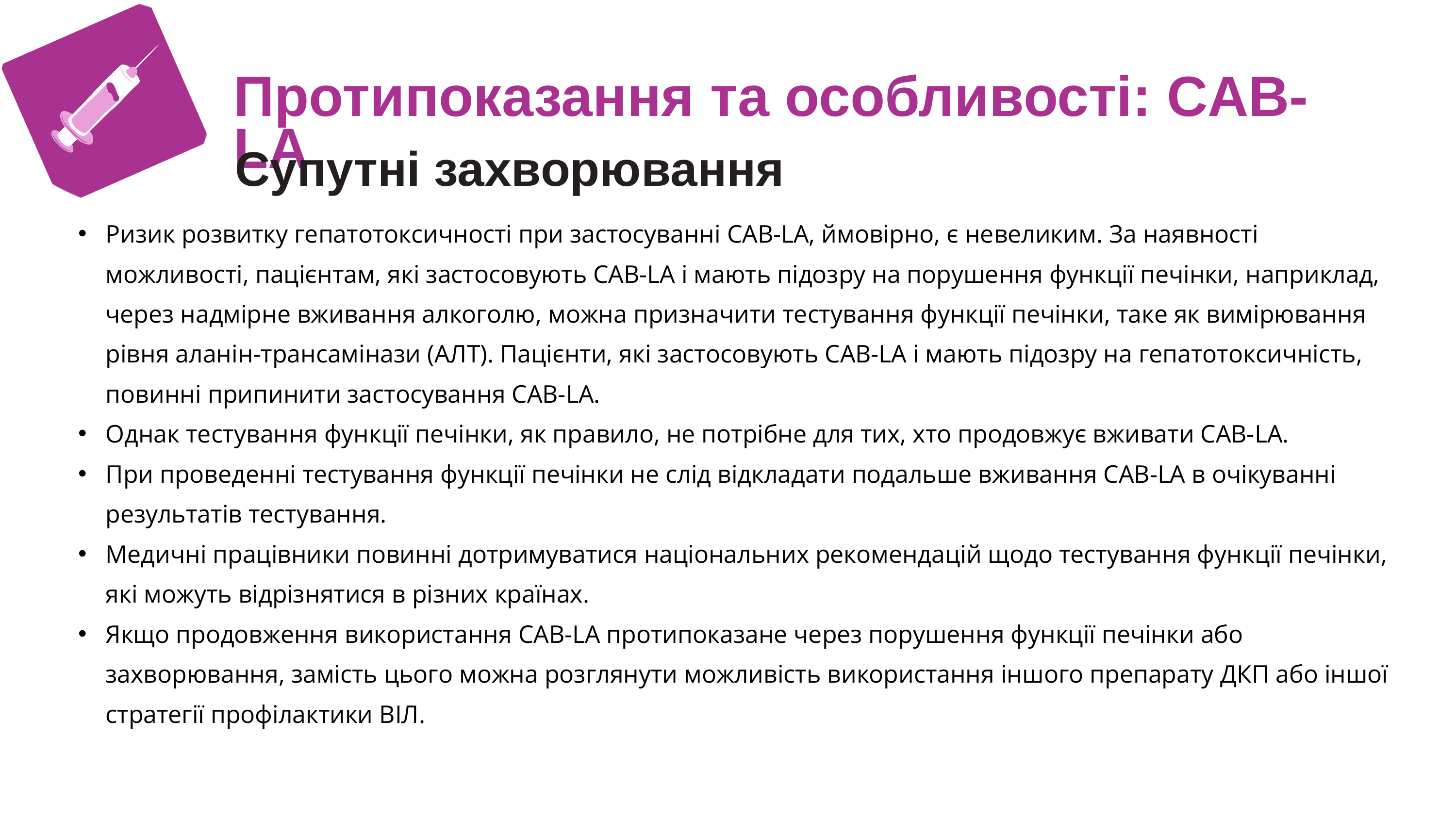

C
Протипоказання та особливості: CAB-LA
Супутні захворювання
Ризик розвитку гепатотоксичності при застосуванні CAB-LA, ймовірно, є невеликим. За наявності можливості, пацієнтам, які застосовують CAB-LA і мають підозру на порушення функції печінки, наприклад, через надмірне вживання алкоголю, можна призначити тестування функції печінки, таке як вимірювання рівня аланін-трансамінази (АЛТ). Пацієнти, які застосовують CAB-LA і мають підозру на гепатотоксичність, повинні припинити застосування CAB-LA.
Однак тестування функції печінки, як правило, не потрібне для тих, хто продовжує вживати CAB-LA.
При проведенні тестування функції печінки не слід відкладати подальше вживання CAB-LA в очікуванні результатів тестування.
Медичні працівники повинні дотримуватися національних рекомендацій щодо тестування функції печінки, які можуть відрізнятися в різних країнах.
Якщо продовження використання CAB-LA протипоказане через порушення функції печінки або захворювання, замість цього можна розглянути можливість використання іншого препарату ДКП або іншої стратегії профілактики ВІЛ.